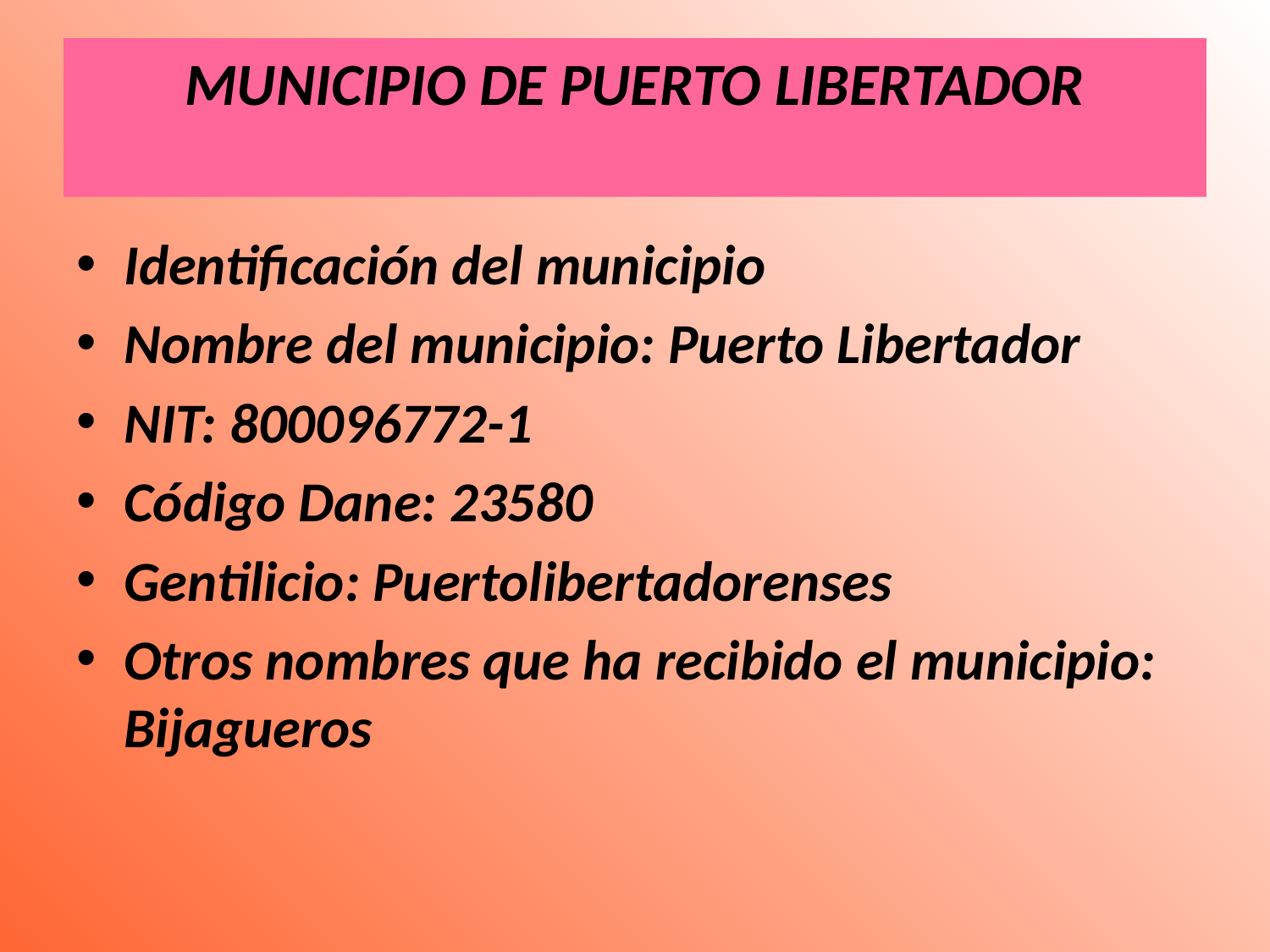

# MUNICIPIO DE PUERTO LIBERTADOR
Identificación del municipio
Nombre del municipio: Puerto Libertador
NIT: 800096772-1
Código Dane: 23580
Gentilicio: Puertolibertadorenses
Otros nombres que ha recibido el municipio: Bijagueros